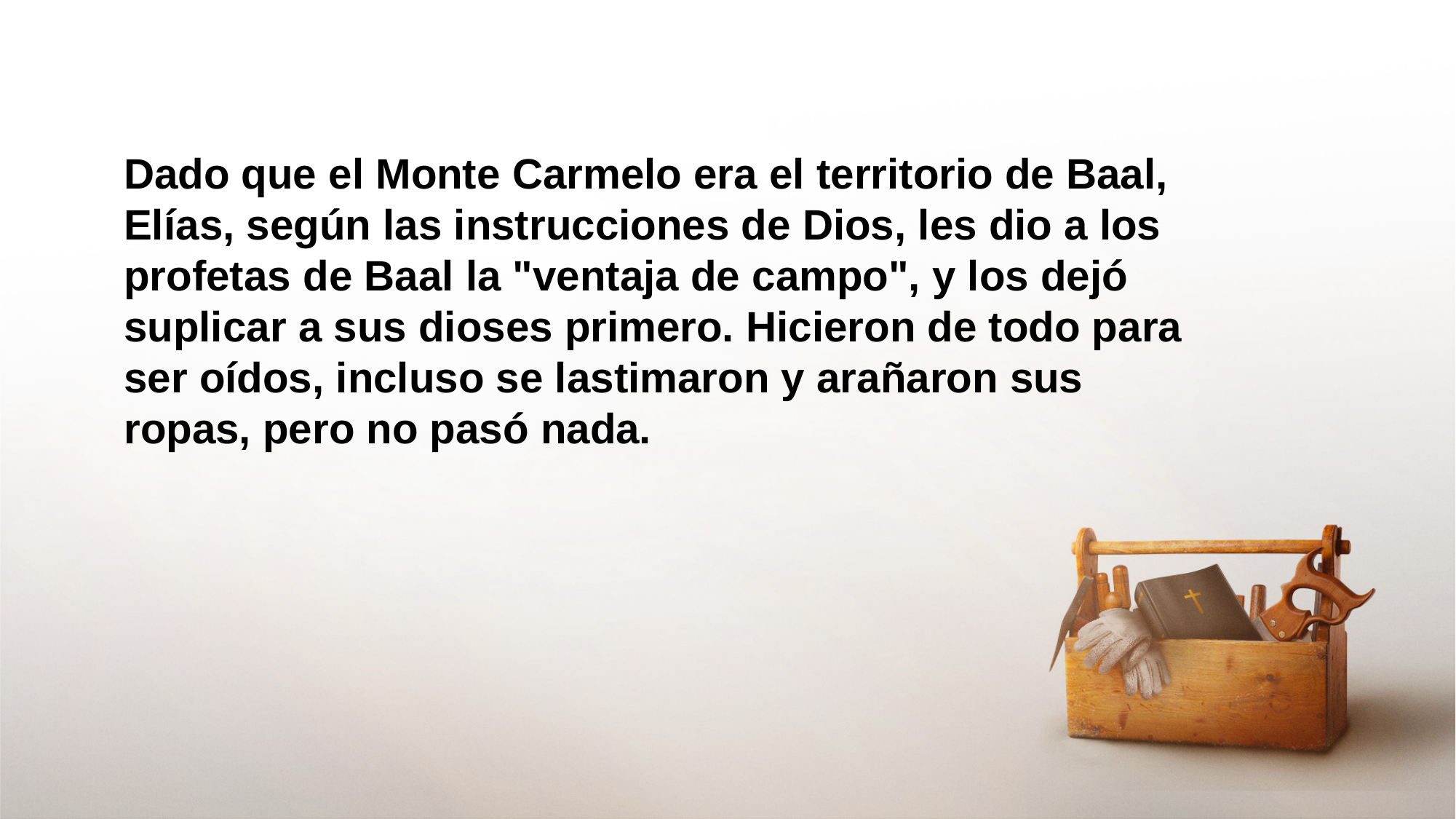

Dado que el Monte Carmelo era el territorio de Baal, Elías, según las instrucciones de Dios, les dio a los profetas de Baal la "ventaja de campo", y los dejó suplicar a sus dioses primero. Hicieron de todo para ser oídos, incluso se lastimaron y arañaron sus ropas, pero no pasó nada.